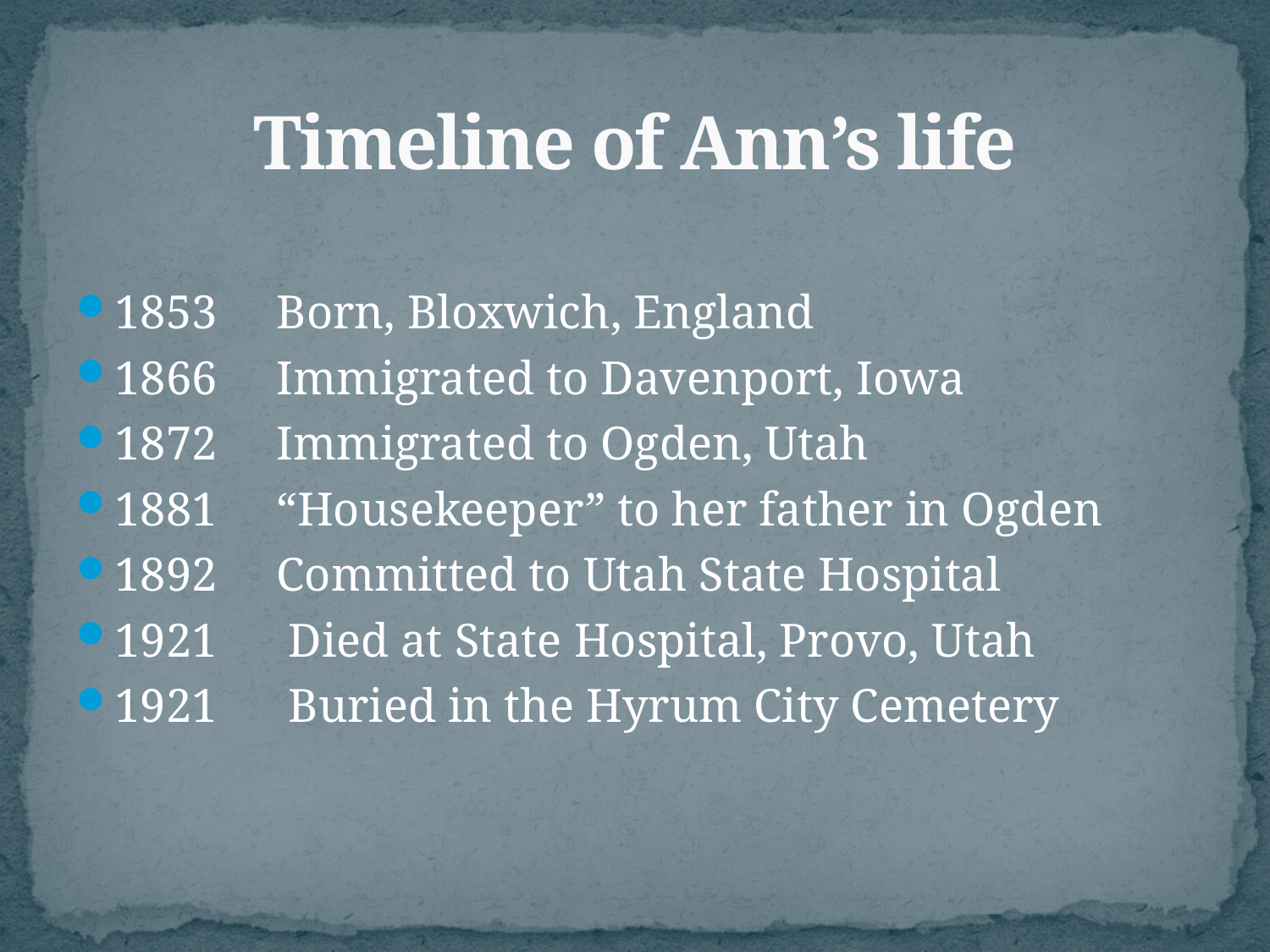

# Timeline of Ann’s life

1853     Born, Bloxwich, England
1866     Immigrated to Davenport, Iowa
1872     Immigrated to Ogden, Utah
1881     “Housekeeper” to her father in Ogden
1892     Committed to Utah State Hospital
1921      Died at State Hospital, Provo, Utah
1921      Buried in the Hyrum City Cemetery